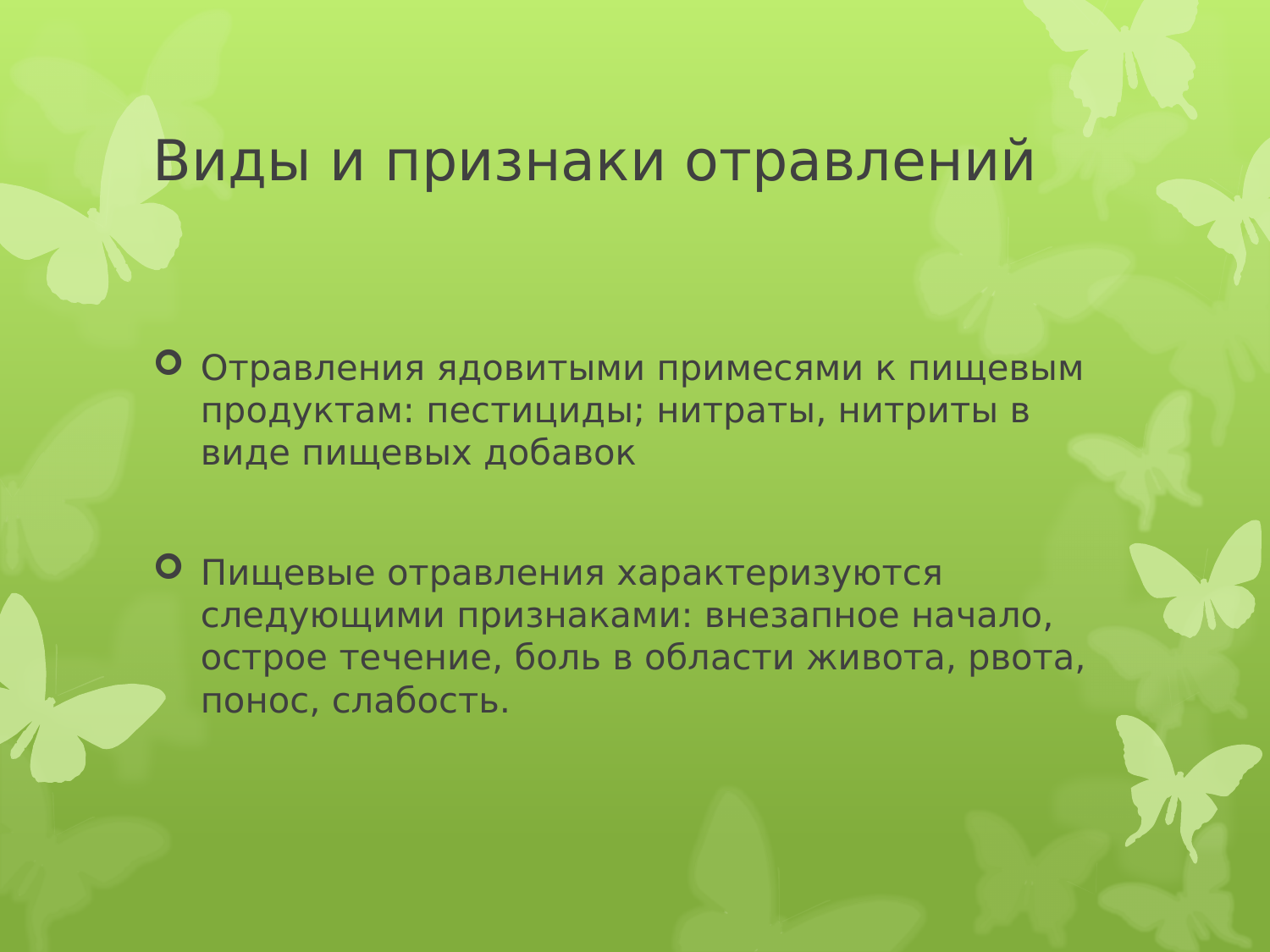

# Виды и признаки отравлений
Отравления ядовитыми примесями к пищевым продуктам: пестициды; нитраты, нитриты в виде пищевых добавок

Пищевые отравления характеризуются следующими признаками: внезапное начало, острое течение, боль в области живота, рвота, понос, слабость.